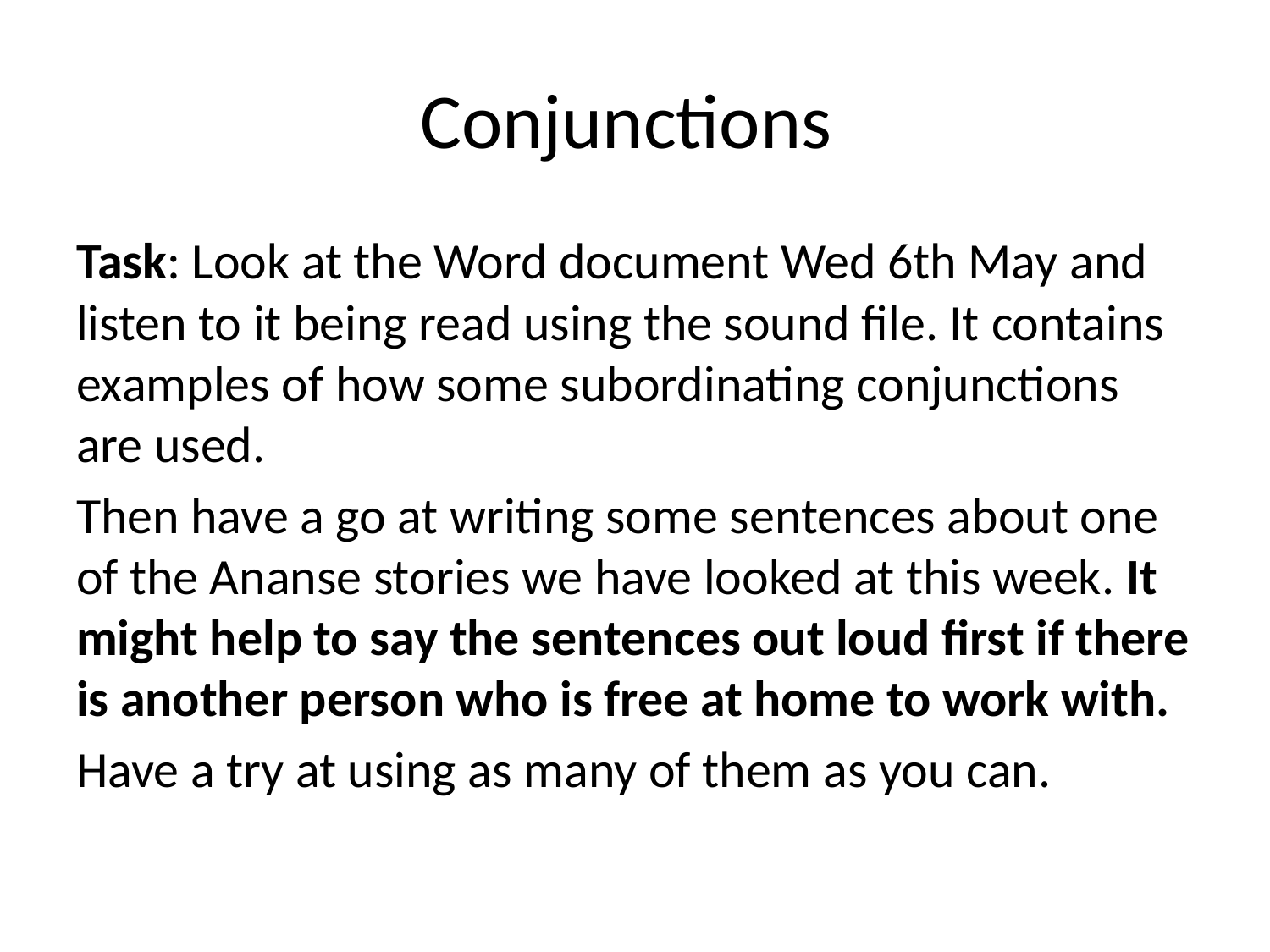

# Conjunctions
Task: Look at the Word document Wed 6th May and listen to it being read using the sound file. It contains examples of how some subordinating conjunctions are used.
Then have a go at writing some sentences about one of the Ananse stories we have looked at this week. It might help to say the sentences out loud first if there is another person who is free at home to work with.
Have a try at using as many of them as you can.